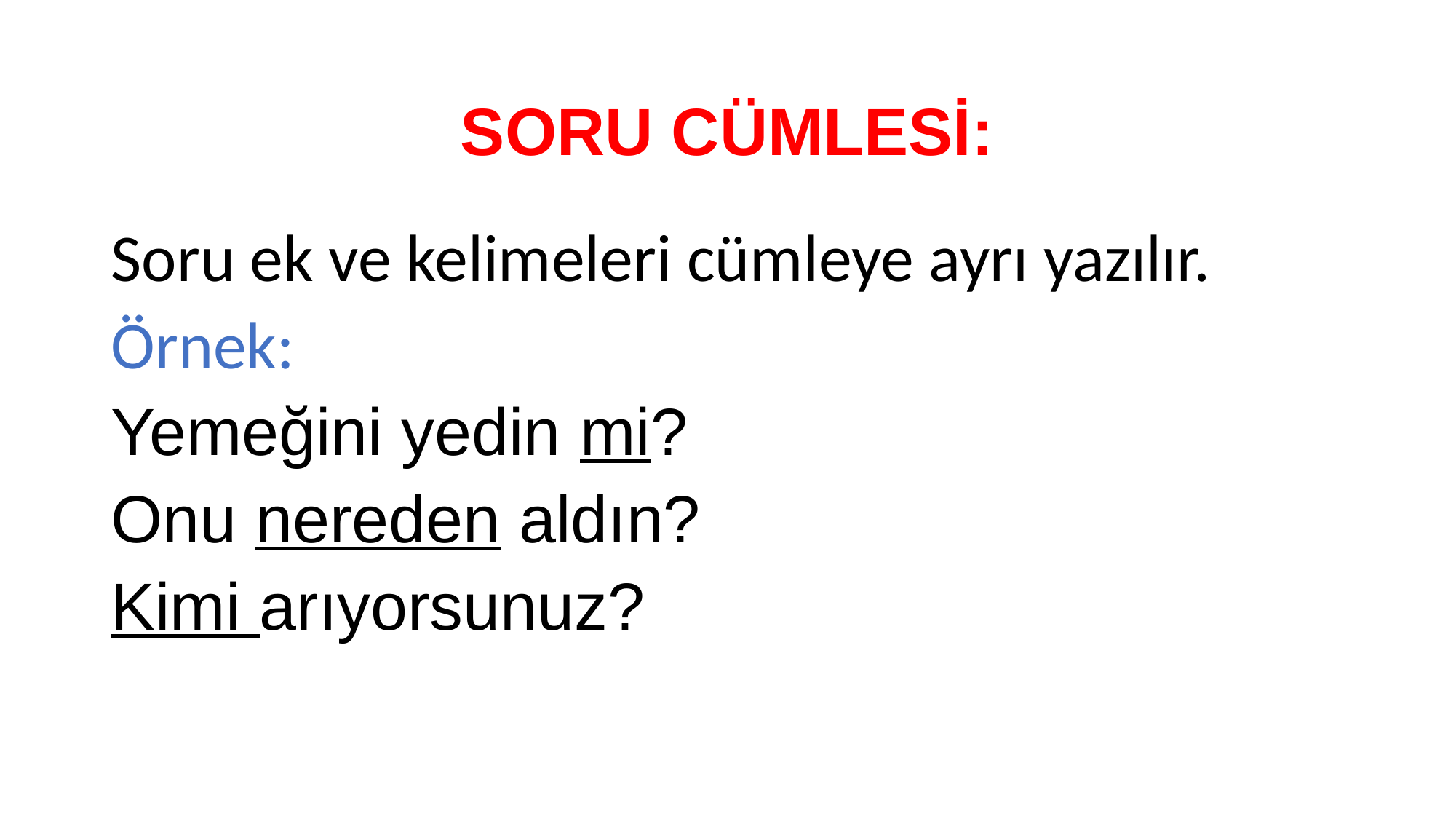

# SORU CÜMLESİ:
Soru ek ve kelimeleri cümleye ayrı yazılır.
Örnek:
Yemeğini yedin mi?
Onu nereden aldın?
Kimi arıyorsunuz?